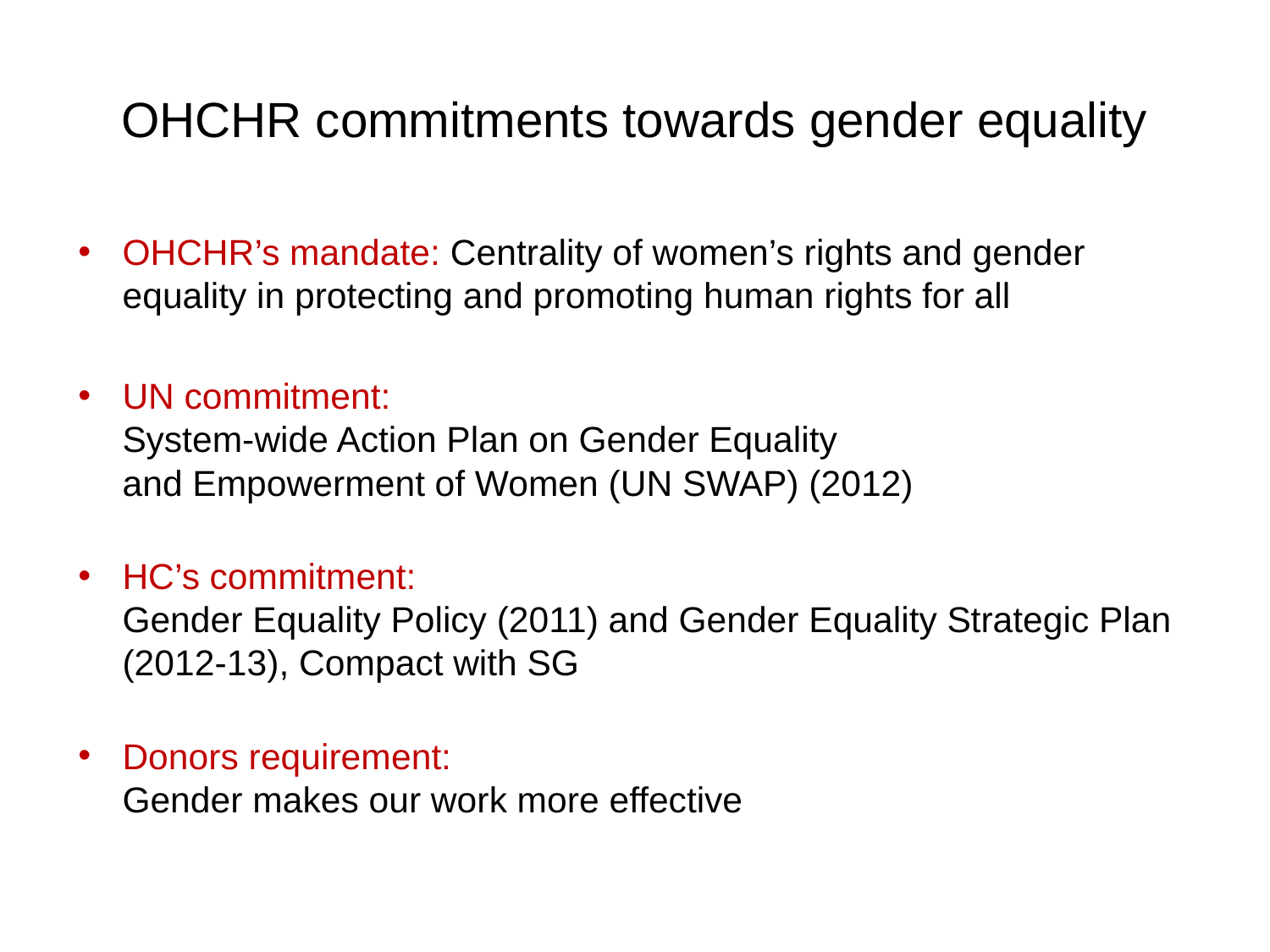

# OHCHR commitments towards gender equality
OHCHR’s mandate: Centrality of women’s rights and gender equality in protecting and promoting human rights for all

UN commitment:
System-wide Action Plan on Gender Equality
and Empowerment of Women (UN SWAP) (2012)
HC’s commitment:
Gender Equality Policy (2011) and Gender Equality Strategic Plan (2012-13), Compact with SG
Donors requirement:
Gender makes our work more effective